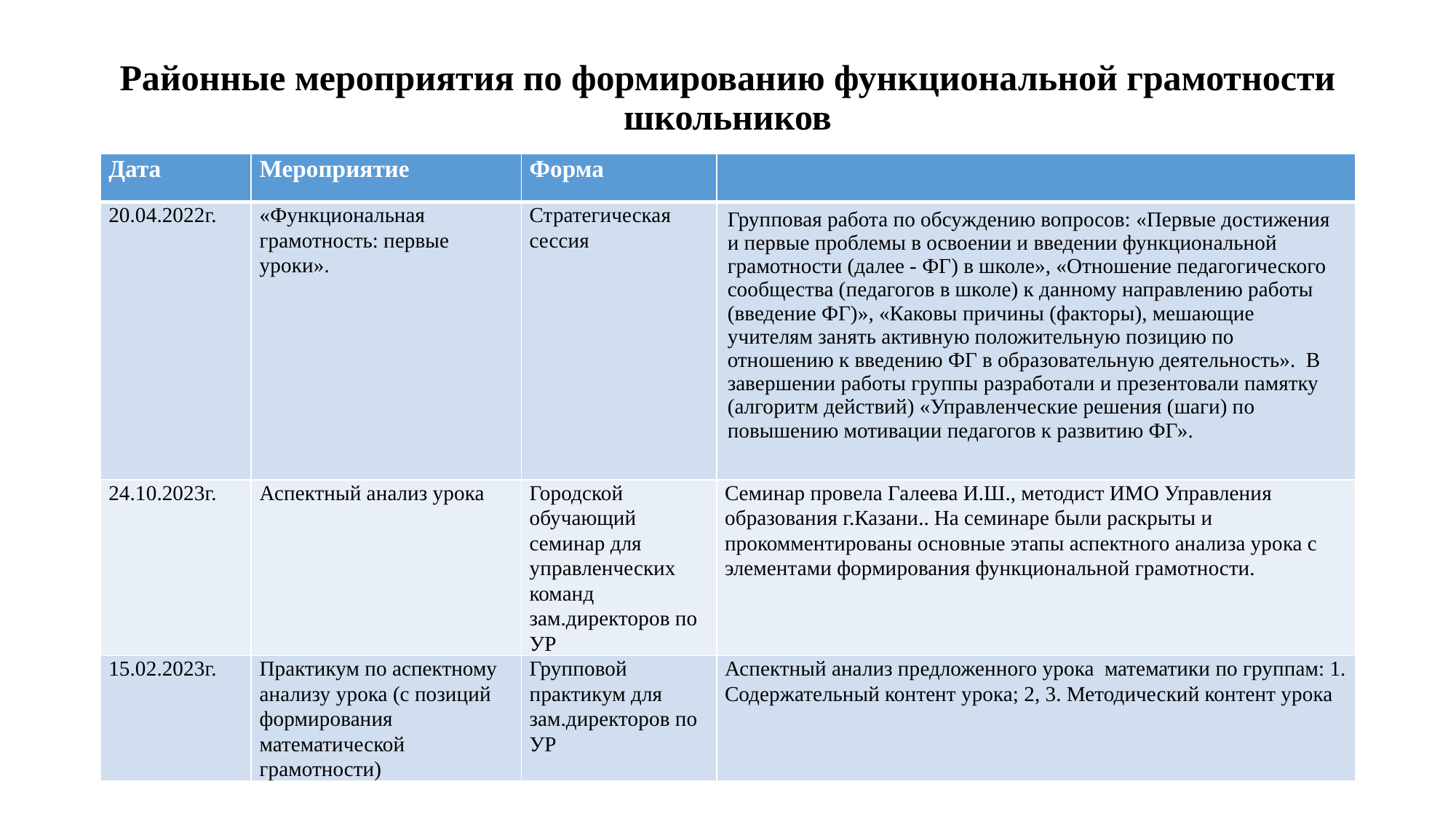

# Районные мероприятия по формированию функциональной грамотности школьников
| Дата | Мероприятие | Форма |  |
| --- | --- | --- | --- |
| 20.04.2022г. | «Функциональная грамотность: первые уроки». | Стратегическая сессия | Групповая работа по обсуждению вопросов: «Первые достижения и первые проблемы в освоении и введении функциональной грамотности (далее - ФГ) в школе», «Отношение педагогического сообщества (педагогов в школе) к данному направлению работы (введение ФГ)», «Каковы причины (факторы), мешающие учителям занять активную положительную позицию по отношению к введению ФГ в образовательную деятельность». В завершении работы группы разработали и презентовали памятку (алгоритм действий) «Управленческие решения (шаги) по повышению мотивации педагогов к развитию ФГ». |
| 24.10.2023г. | Аспектный анализ урока | Городской обучающий семинар для управленческих команд зам.директоров по УР | Семинар провела Галеева И.Ш., методист ИМО Управления образования г.Казани.. На семинаре были раскрыты и прокомментированы основные этапы аспектного анализа урока с элементами формирования функциональной грамотности. |
| 15.02.2023г. | Практикум по аспектному анализу урока (с позиций формирования математической грамотности) | Групповой практикум для зам.директоров по УР | Аспектный анализ предложенного урока математики по группам: 1. Содержательный контент урока; 2, 3. Методический контент урока |